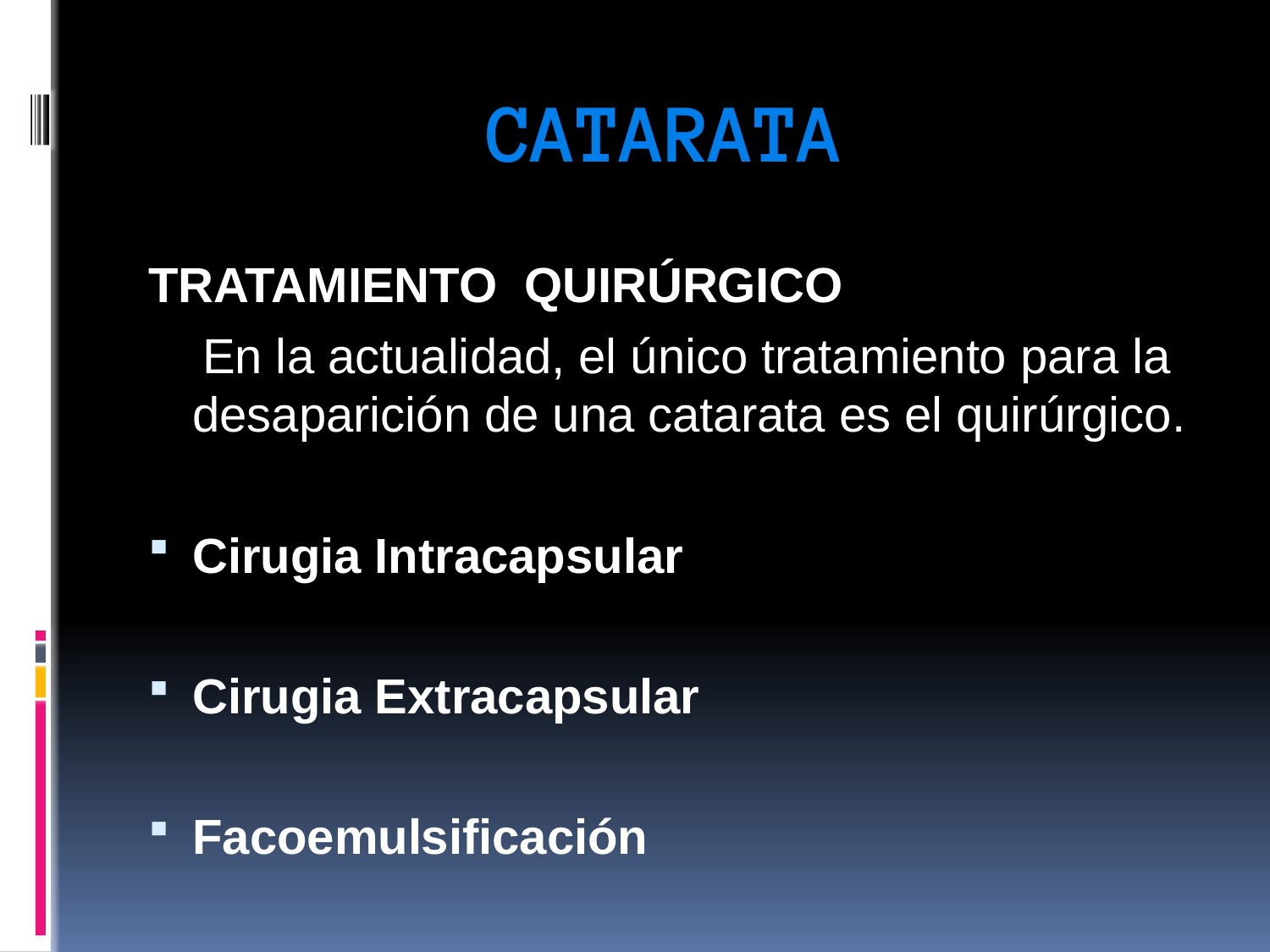

# CATARATA
TRATAMIENTO  QUIRÚRGICO
    En la actualidad, el único tratamiento para la desaparición de una catarata es el quirúrgico.

Cirugia Intracapsular

Cirugia Extracapsular

Facoemulsificación